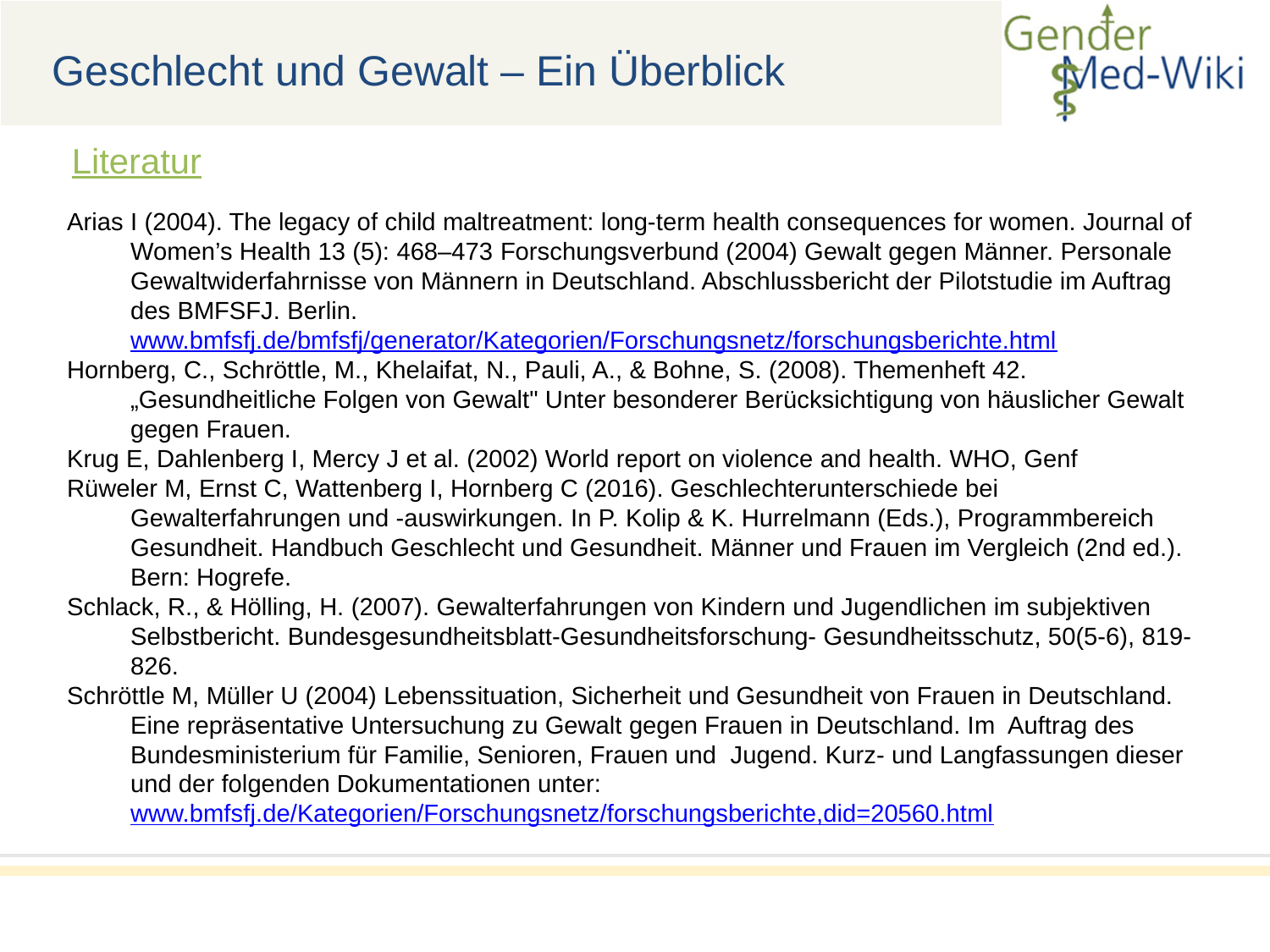

Geschlecht und Gewalt – Ein Überblick
Literatur

Arias I (2004). The legacy of child maltreatment: long-term health consequences for women. Journal of
Women’s Health 13 (5): 468–473 Forschungsverbund (2004) Gewalt gegen Männer. Personale    Gewaltwiderfahrnisse von Männern in Deutschland. Abschlussbericht der Pilotstudie im Auftrag des BMFSFJ. Berlin. www.bmfsfj.de/bmfsfj/generator/Kategorien/Forschungsnetz/forschungsberichte.html
Hornberg, C., Schröttle, M., Khelaifat, N., Pauli, A., & Bohne, S. (2008). Themenheft 42.
„Gesundheitliche Folgen von Gewalt" Unter besonderer Berücksichtigung von häuslicher Gewalt gegen Frauen.
Krug E, Dahlenberg I, Mercy J et al. (2002) World report on violence and health. WHO, Genf
Rüweler M, Ernst C, Wattenberg I, Hornberg C (2016). Geschlechterunterschiede bei
Gewalterfahrungen und -auswirkungen. In P. Kolip & K. Hurrelmann (Eds.), Programmbereich Gesundheit. Handbuch Geschlecht und Gesundheit. Männer und Frauen im Vergleich (2nd ed.). Bern: Hogrefe.
Schlack, R., & Hölling, H. (2007). Gewalterfahrungen von Kindern und Jugendlichen im subjektiven
Selbstbericht. Bundesgesundheitsblatt-Gesundheitsforschung- Gesundheitsschutz, 50(5-6), 819-826.
Schröttle M, Müller U (2004) Lebenssituation, Sicherheit und Gesundheit von Frauen in Deutschland.
Eine repräsentative Untersuchung zu Gewalt gegen Frauen in Deutschland. Im  Auftrag des Bundesministerium für Familie, Senioren, Frauen und  Jugend. Kurz- und Langfassungen dieser und der folgenden Dokumentationen unter:
www.bmfsfj.de/Kategorien/Forschungsnetz/forschungsberichte,did=20560.html